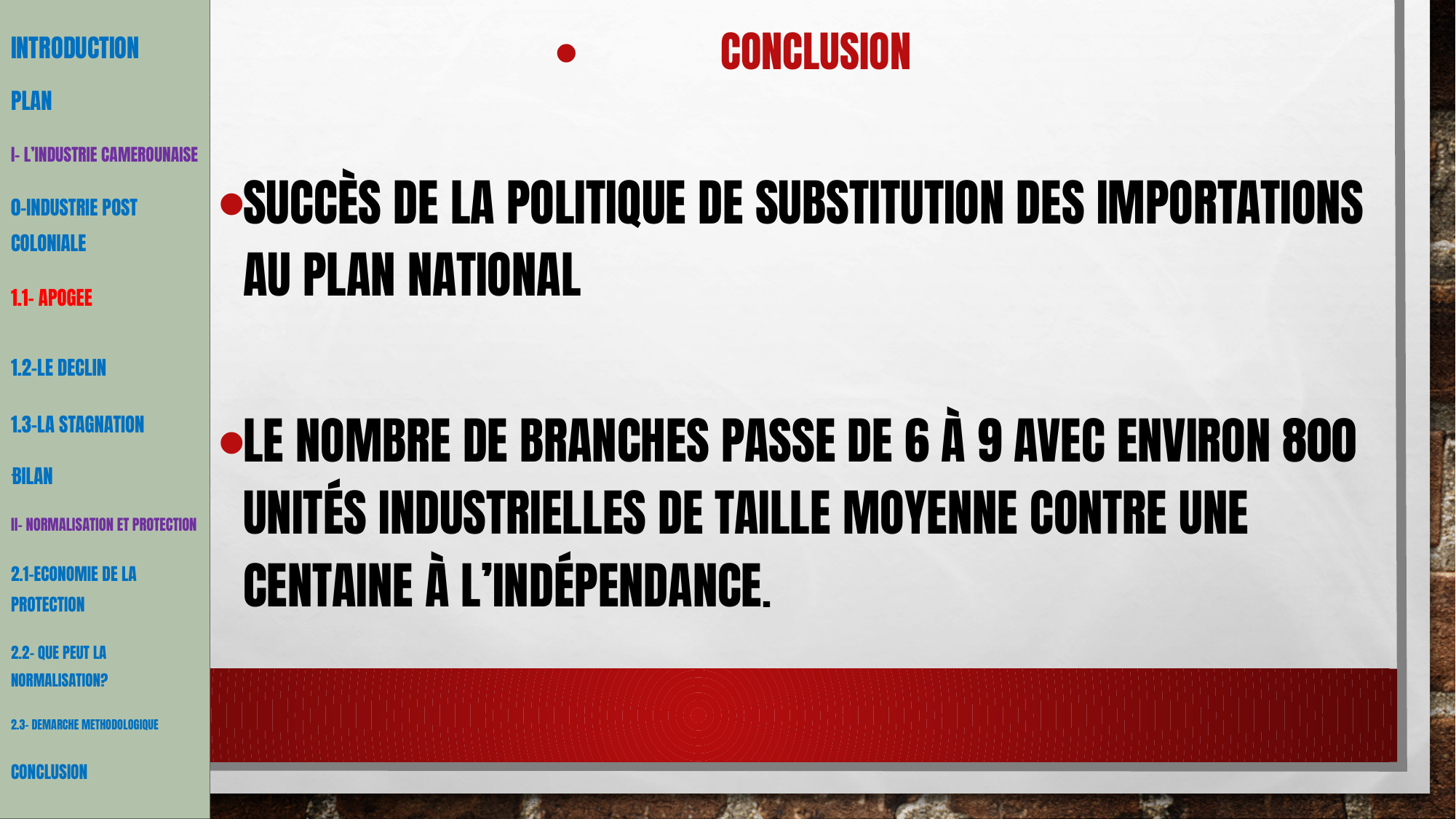

INTRODUCTION

PLAN

I- L’INDUSTRIE CAMEROUNAISE

0-Industrie post
colonialE

1.1- Apogee

1.2-Le declin

1.3-La Stagnation
BILAN

iI- NORMALISATION ET PROTECTION

2.1-economie de la protection

2.2- QUE PEUT LA
NORMALISATION?

2.3- DEMARCHE METHODOLOGIQUE

CONCLUSION
CONCLUSION

Succès de la politique de substitution des importations au plan national

Le nombre de branches passe de 6 à 9 avec environ 800 unités industrielles de taille moyenne CONTRE une centaine à l’Indépendance.